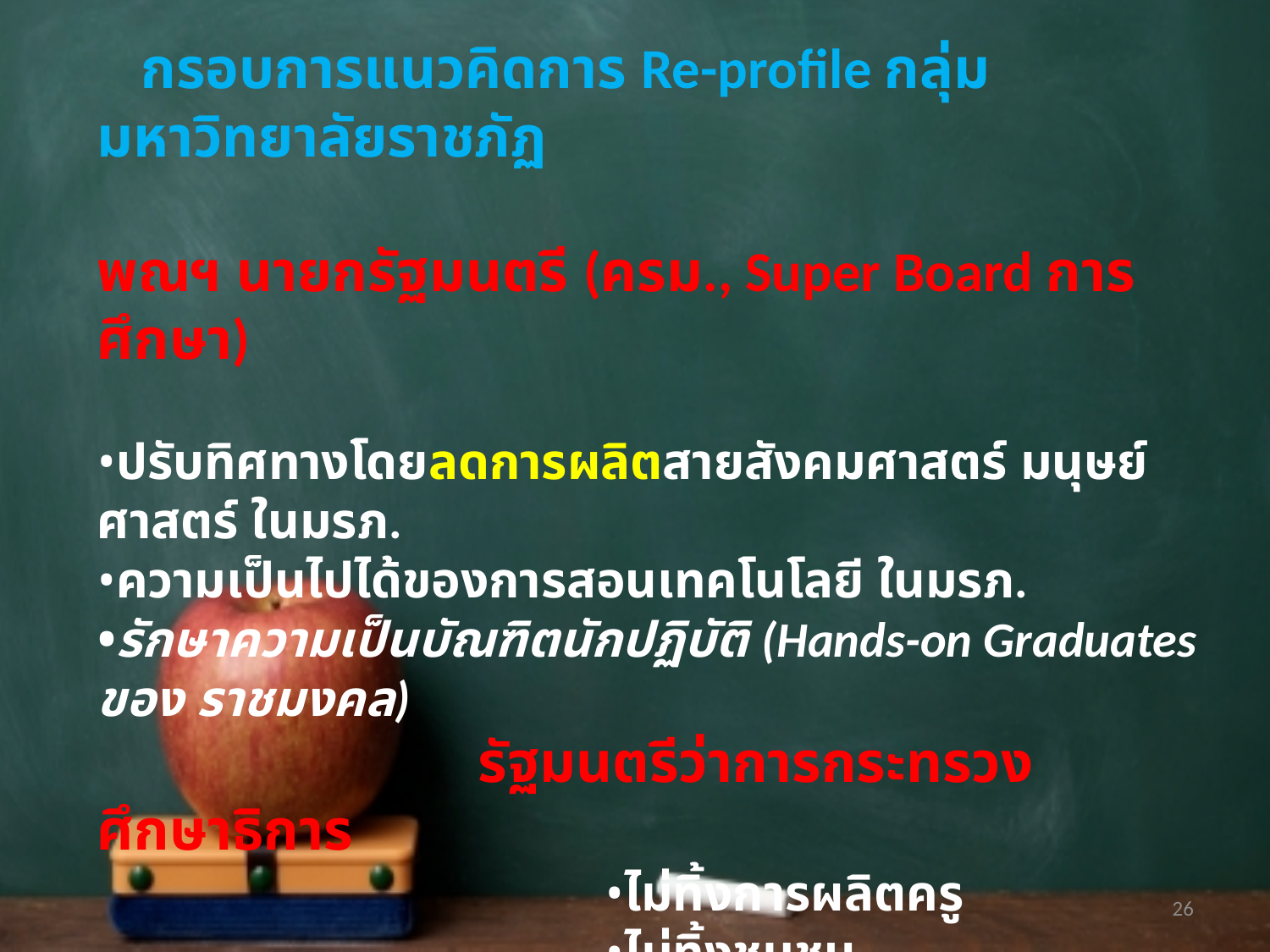

กรอบการแนวคิดการ Re-profile กลุ่มมหาวิทยาลัยราชภัฏ

พณฯ นายกรัฐมนตรี (ครม., Super Board การศึกษา)

•ปรับทิศทางโดยลดการผลิตสายสังคมศาสตร์ มนุษย์ศาสตร์ ในมรภ.
•ความเป็นไปได้ของการสอนเทคโนโลยี ในมรภ.
•รักษาความเป็นบัณฑิตนักปฏิบัติ (Hands-on Graduates ของ ราชมงคล)
			รัฐมนตรีว่าการกระทรวงศึกษาธิการ
				•ไม่ทิ้งการผลิตครู
				•ไม่ทิ้งชุมชน
				•เป็นปัญญาท้องถิ่น
26